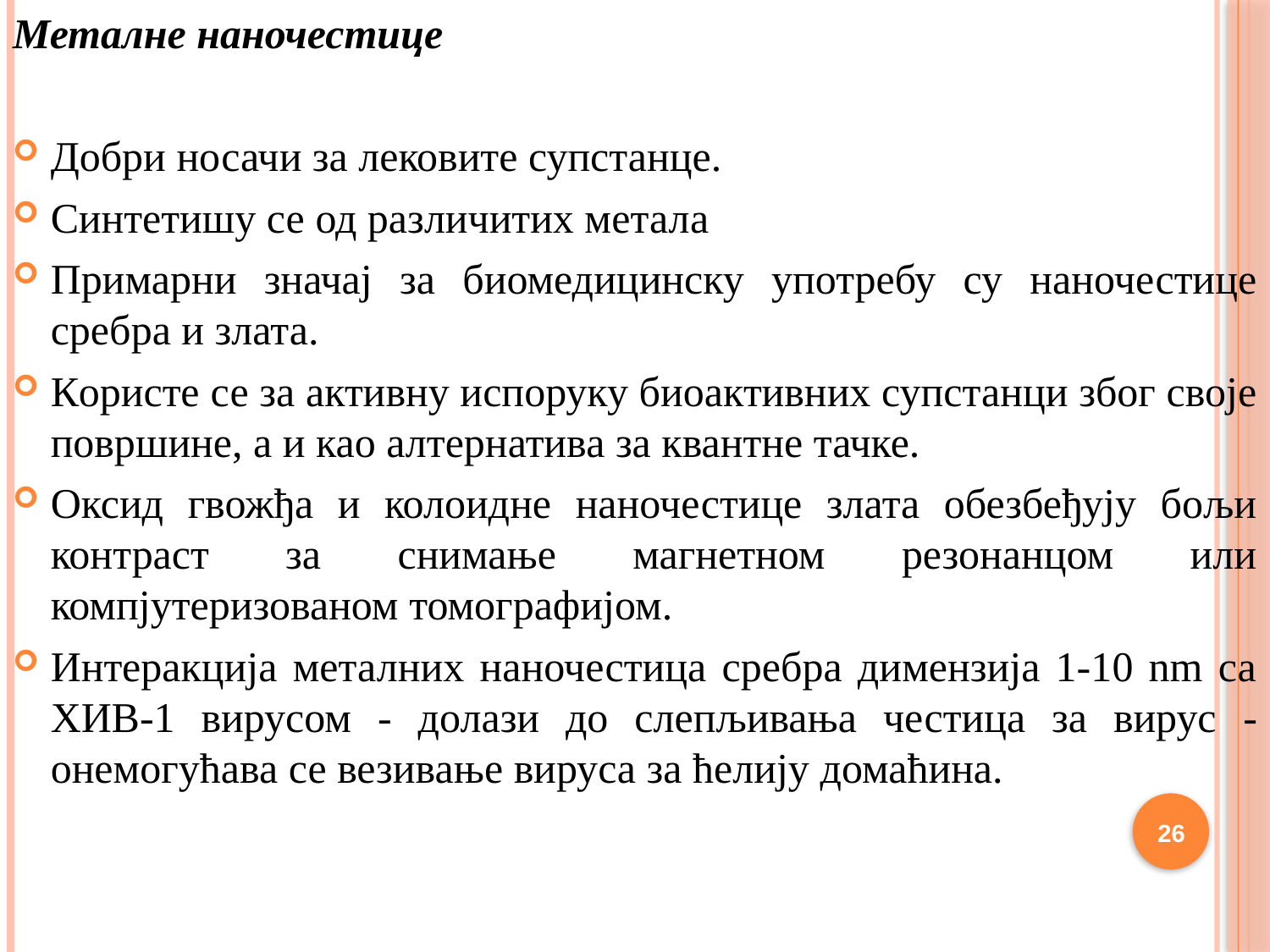

Металне наночестице

Добри носачи за лековите супстанце.
Синтетишу се од различитих метала
Примарни значај за биомедицинску употребу су наночестице сребра и злата.
Користе се за активну испоруку биоактивних супстанци због своје површине, а и као алтернатива за квантне тачке.
Оксид гвожђа и колоидне наночестице злата обезбеђују бољи контраст за снимање магнетном резонанцом или компјутеризованом томографијом.
Интеракција металних наночестица сребра димензија 1-10 nm са ХИВ-1 вирусом - долази до слепљивања честица за вирус - онемогућава се везивање вируса за ћелију домаћина.

26